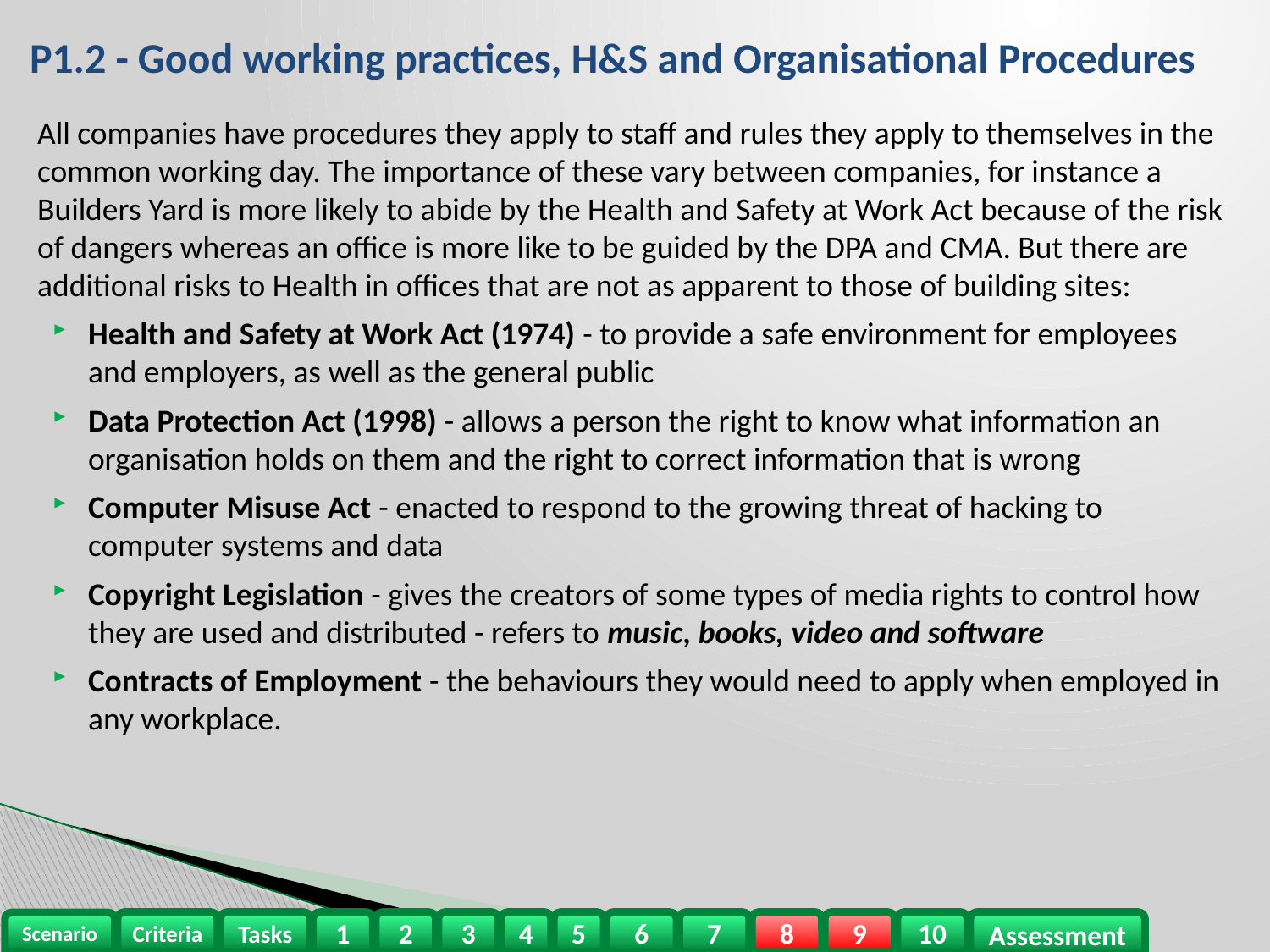

# P1.2 - Good working practices, H&S and Organisational Procedures
All companies have procedures they apply to staff and rules they apply to themselves in the common working day. The importance of these vary between companies, for instance a Builders Yard is more likely to abide by the Health and Safety at Work Act because of the risk of dangers whereas an office is more like to be guided by the DPA and CMA. But there are additional risks to Health in offices that are not as apparent to those of building sites:
Health and Safety at Work Act (1974) - to provide a safe environment for employees and employers, as well as the general public
Data Protection Act (1998) - allows a person the right to know what information an organisation holds on them and the right to correct information that is wrong
Computer Misuse Act - enacted to respond to the growing threat of hacking to computer systems and data
Copyright Legislation - gives the creators of some types of media rights to control how they are used and distributed - refers to music, books, video and software
Contracts of Employment - the behaviours they would need to apply when employed in any workplace.